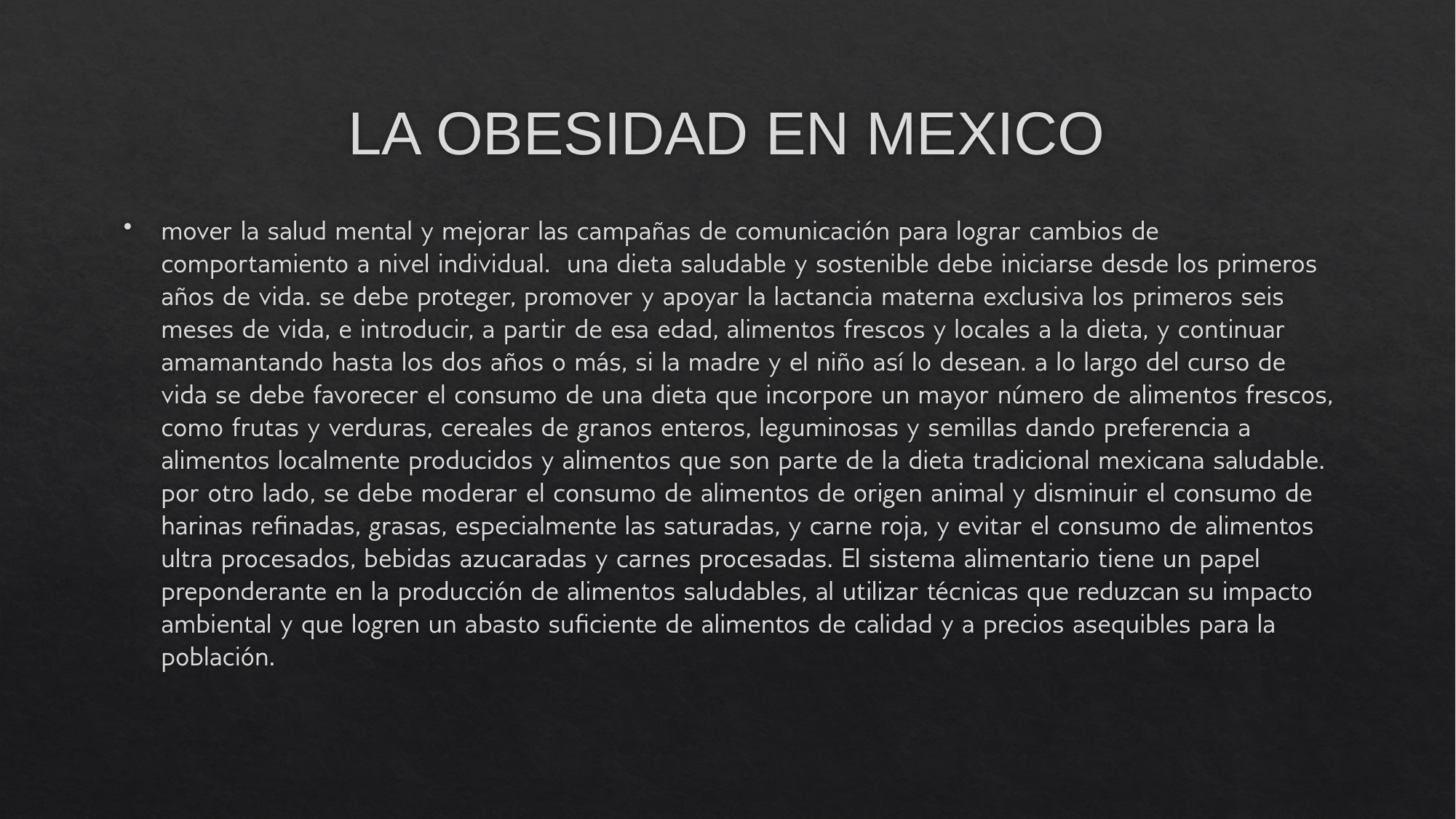

# LA OBESIDAD EN MEXICO
mover la salud mental y mejorar las campañas de comunicación para lograr cambios de comportamiento a nivel individual.  una dieta saludable y sostenible debe iniciarse desde los primeros años de vida. se debe proteger, promover y apoyar la lactancia materna exclusiva los primeros seis meses de vida, e introducir, a partir de esa edad, alimentos frescos y locales a la dieta, y continuar amamantando hasta los dos años o más, si la madre y el niño así lo desean. a lo largo del curso de vida se debe favorecer el consumo de una dieta que incorpore un mayor número de alimentos frescos, como frutas y verduras, cereales de granos enteros, leguminosas y semillas dando preferencia a alimentos localmente producidos y alimentos que son parte de la dieta tradicional mexicana saludable. por otro lado, se debe moderar el consumo de alimentos de origen animal y disminuir el consumo de harinas refinadas, grasas, especialmente las saturadas, y carne roja, y evitar el consumo de alimentos ultra procesados, bebidas azucaradas y carnes procesadas. El sistema alimentario tiene un papel preponderante en la producción de alimentos saludables, al utilizar técnicas que reduzcan su impacto ambiental y que logren un abasto suficiente de alimentos de calidad y a precios asequibles para la población.